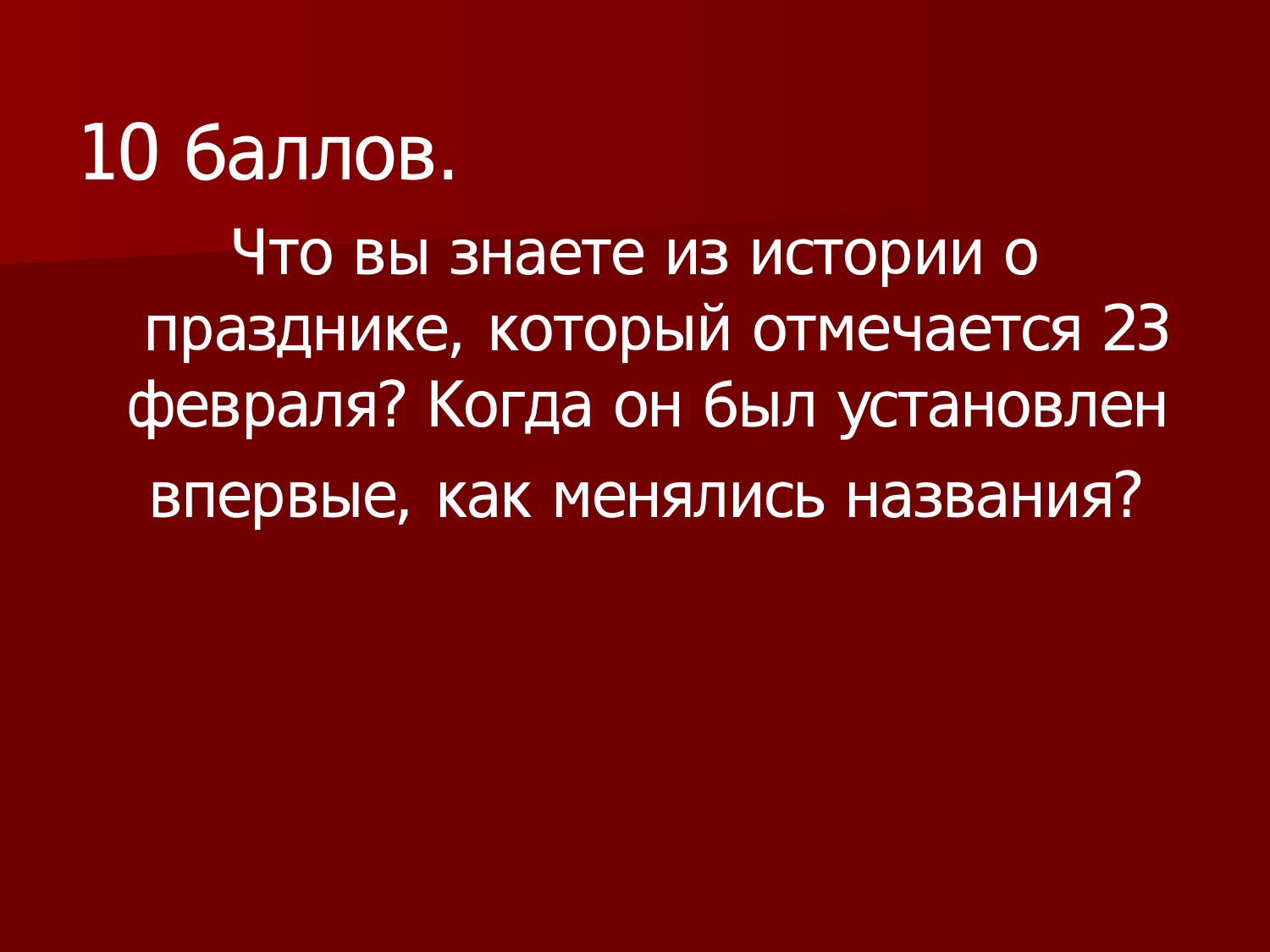

10 баллов.
Что вы знаете из истории о празднике, который отмечается 23 февраля? Когда он был установлен  впервые, как менялись названия?